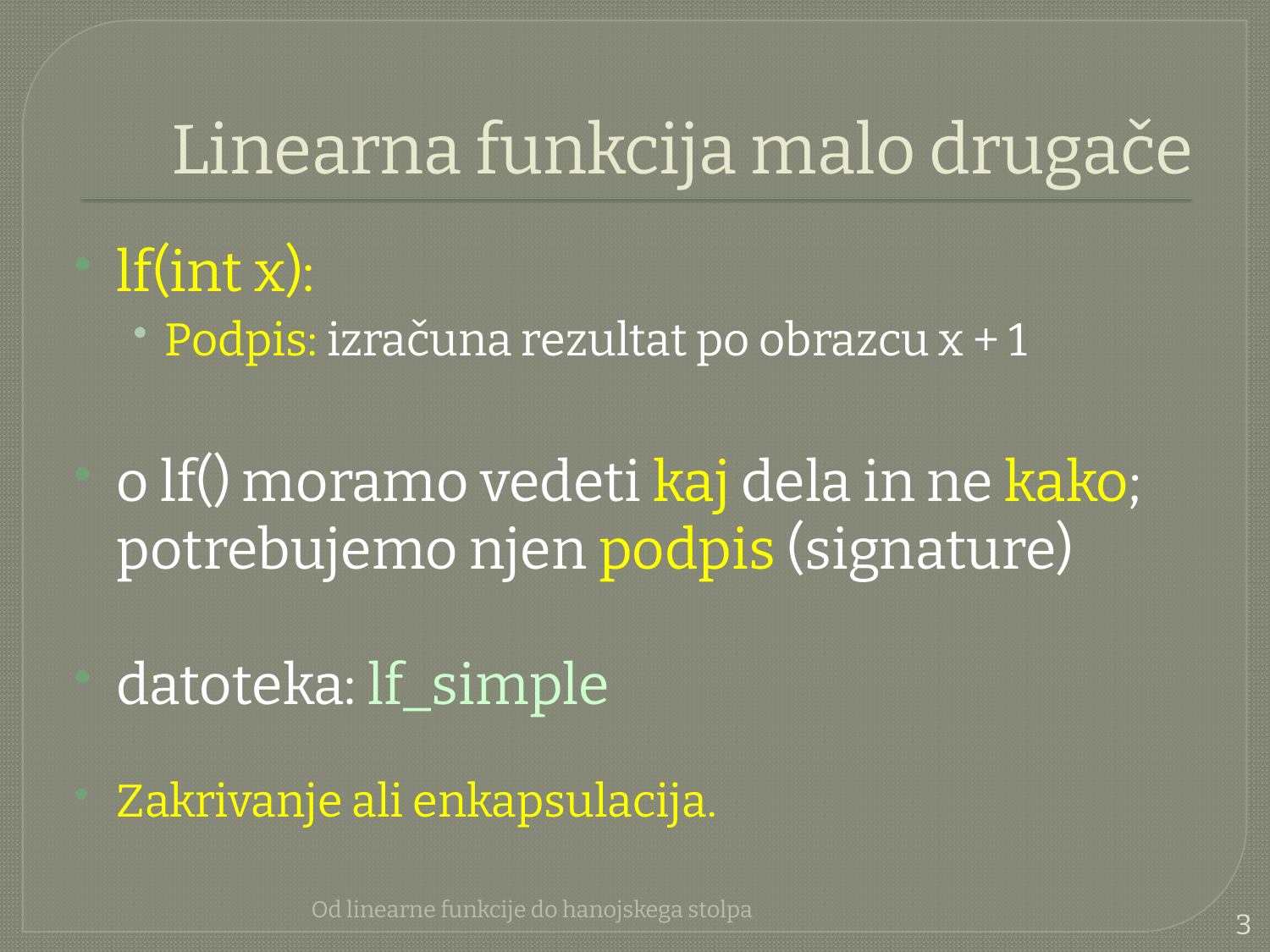

# Linearna funkcija malo drugače
lf(int x):
Podpis: izračuna rezultat po obrazcu x + 1

o lf() moramo vedeti kaj dela in ne kako; potrebujemo njen podpis (signature)

datoteka: lf_simple

Zakrivanje ali enkapsulacija.
Od linearne funkcije do hanojskega stolpa
3